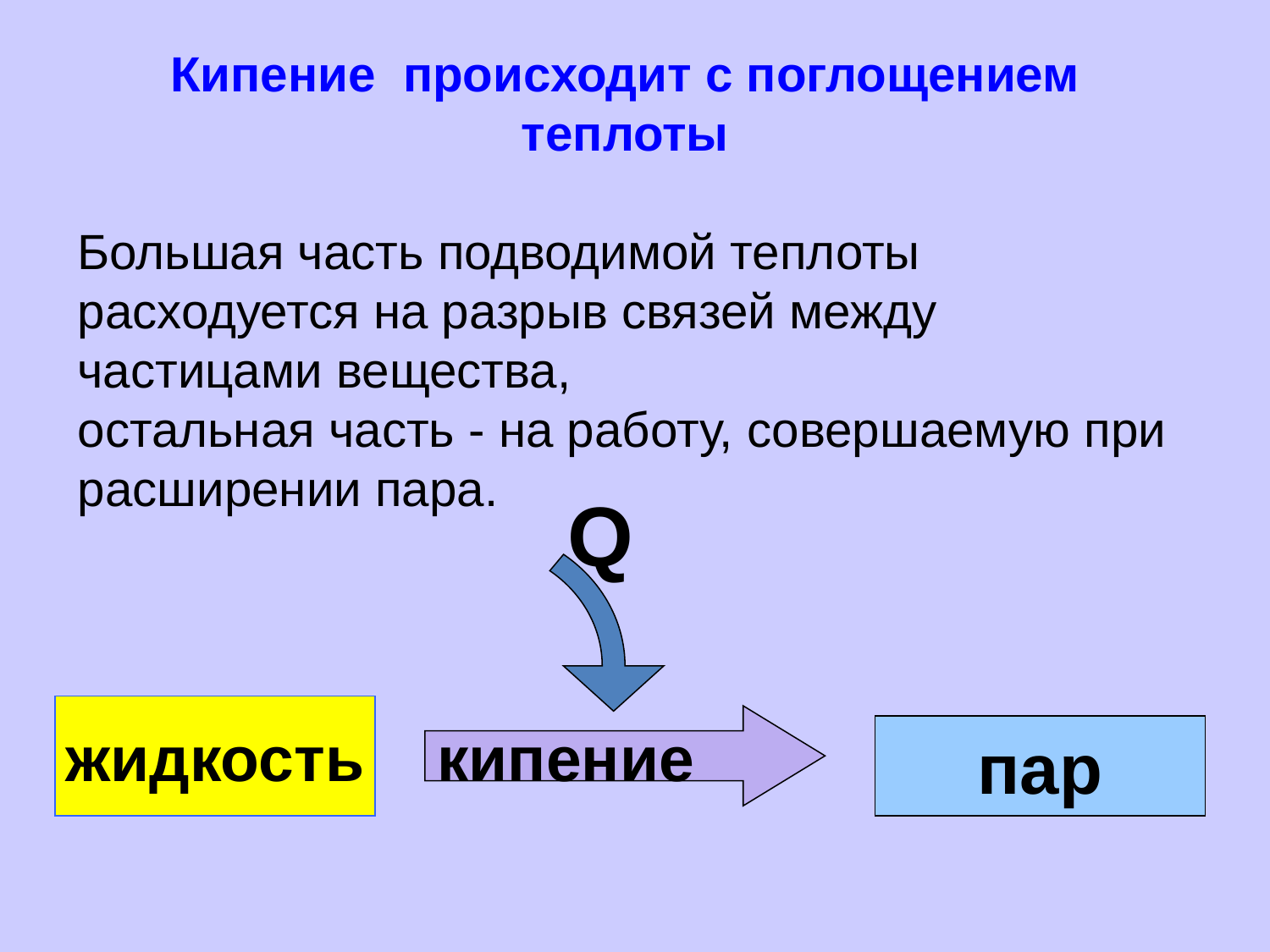

Кипение  происходит с поглощением теплоты

Большая часть подводимой теплоты расходуется на разрыв связей между частицами вещества,
остальная часть - на работу, совершаемую при расширении пара.
Q

жидкость
кипение
пар